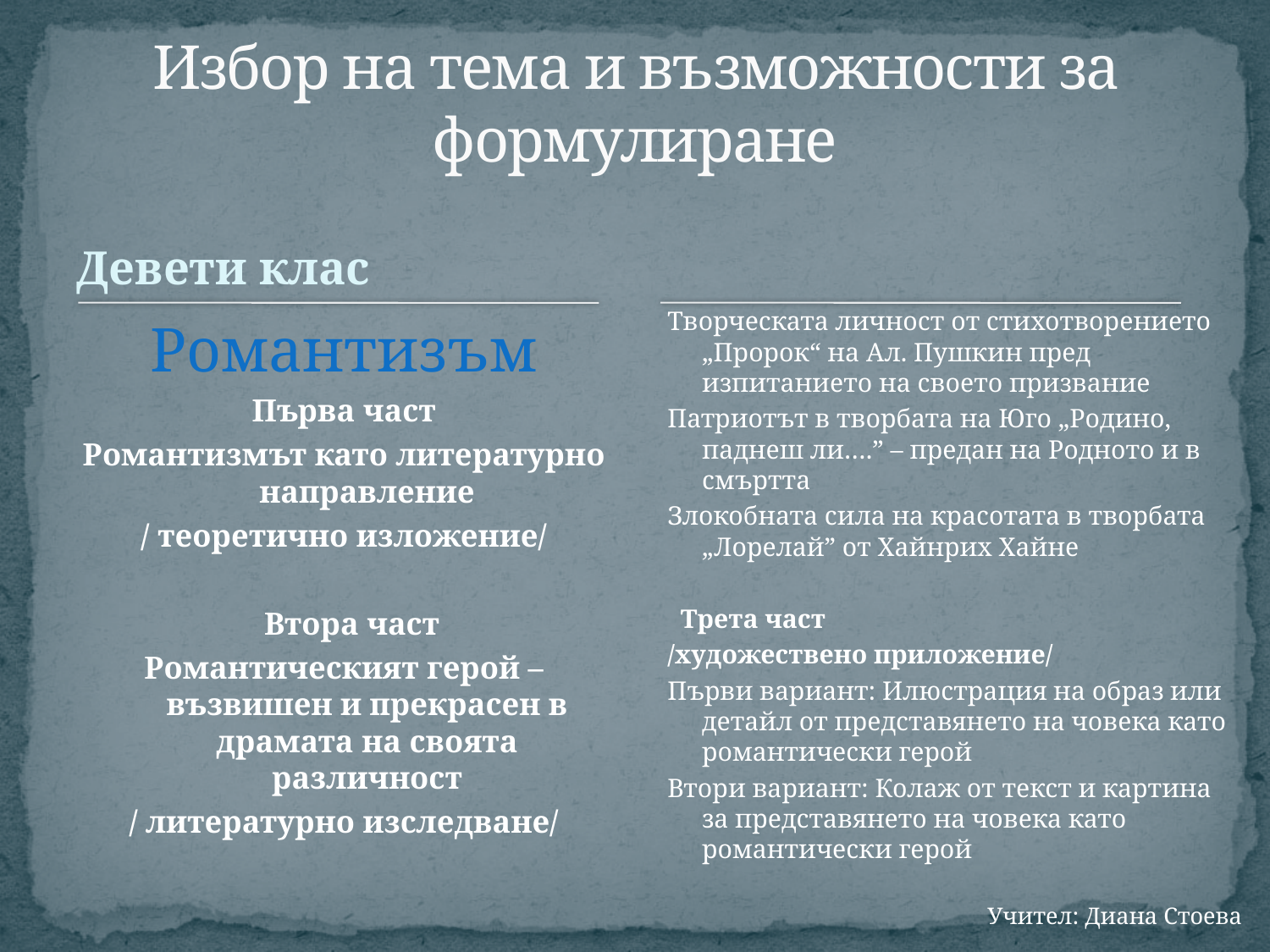

# Избор на тема и възможности за формулиране
Девети клас

Творческата личност от стихотворението „Пророк“ на Ал. Пушкин пред изпитанието на своето призвание
Патриотът в творбата на Юго „Родино, паднеш ли….” – предан на Родното и в смъртта
Злокобната сила на красотата в творбата „Лорелай” от Хайнрих Хайне

  Трета част
/художествено приложение/
Първи вариант: Илюстрация на образ или детайл от представянето на човека като романтически герой
Втори вариант: Колаж от текст и картина за представянето на човека като романтически герой

Учител: Диана Стоева

Романтизъм
Първа част
Романтизмът като литературно направление
/ теоретично изложение/

  Втора част
Романтическият герой – възвишен и прекрасен в драмата на своята различност
/ литературно изследване/